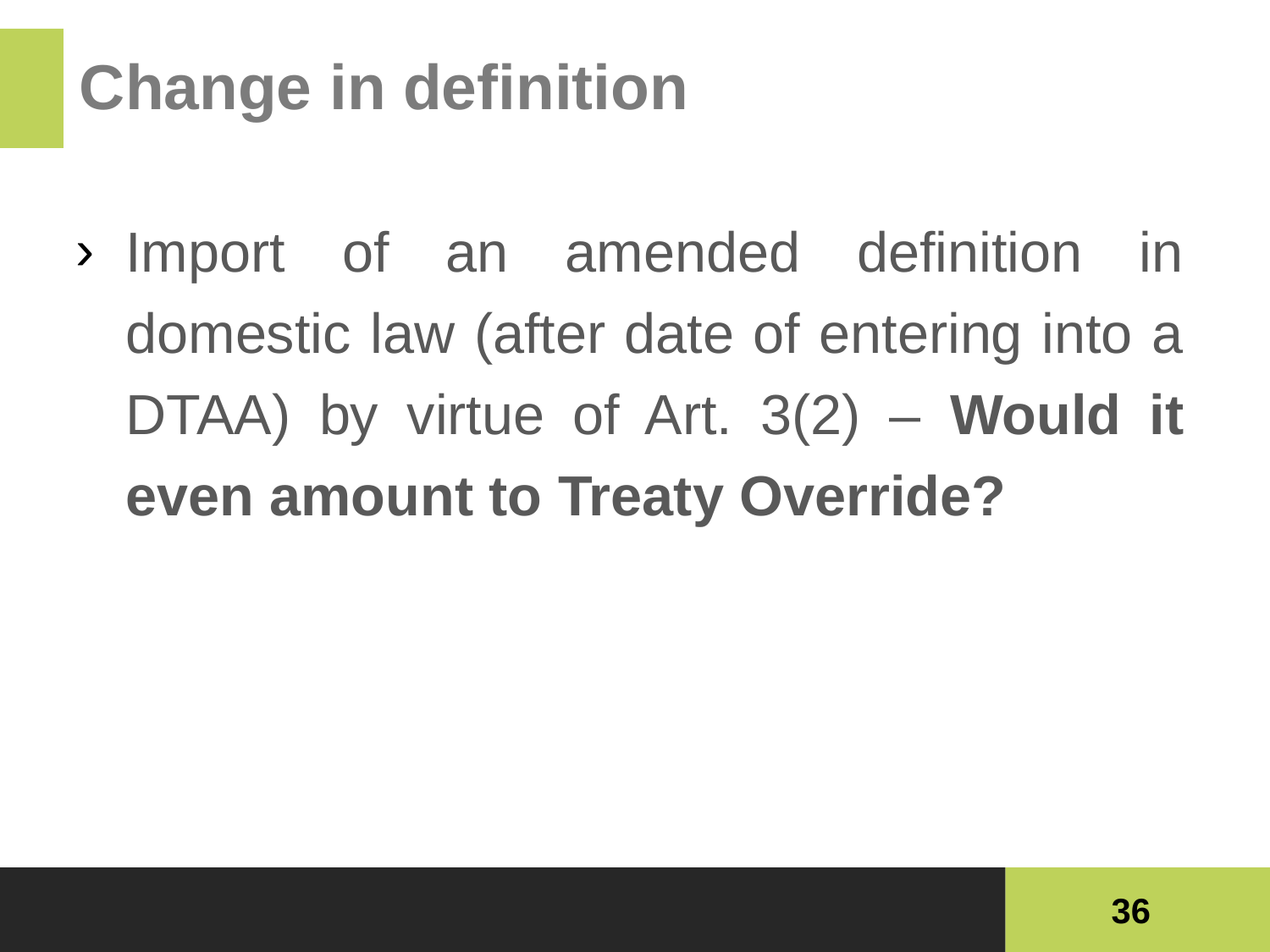

# Change in definition
Import of an amended definition in domestic law (after date of entering into a DTAA) by virtue of Art. 3(2) – Would it even amount to Treaty Override?